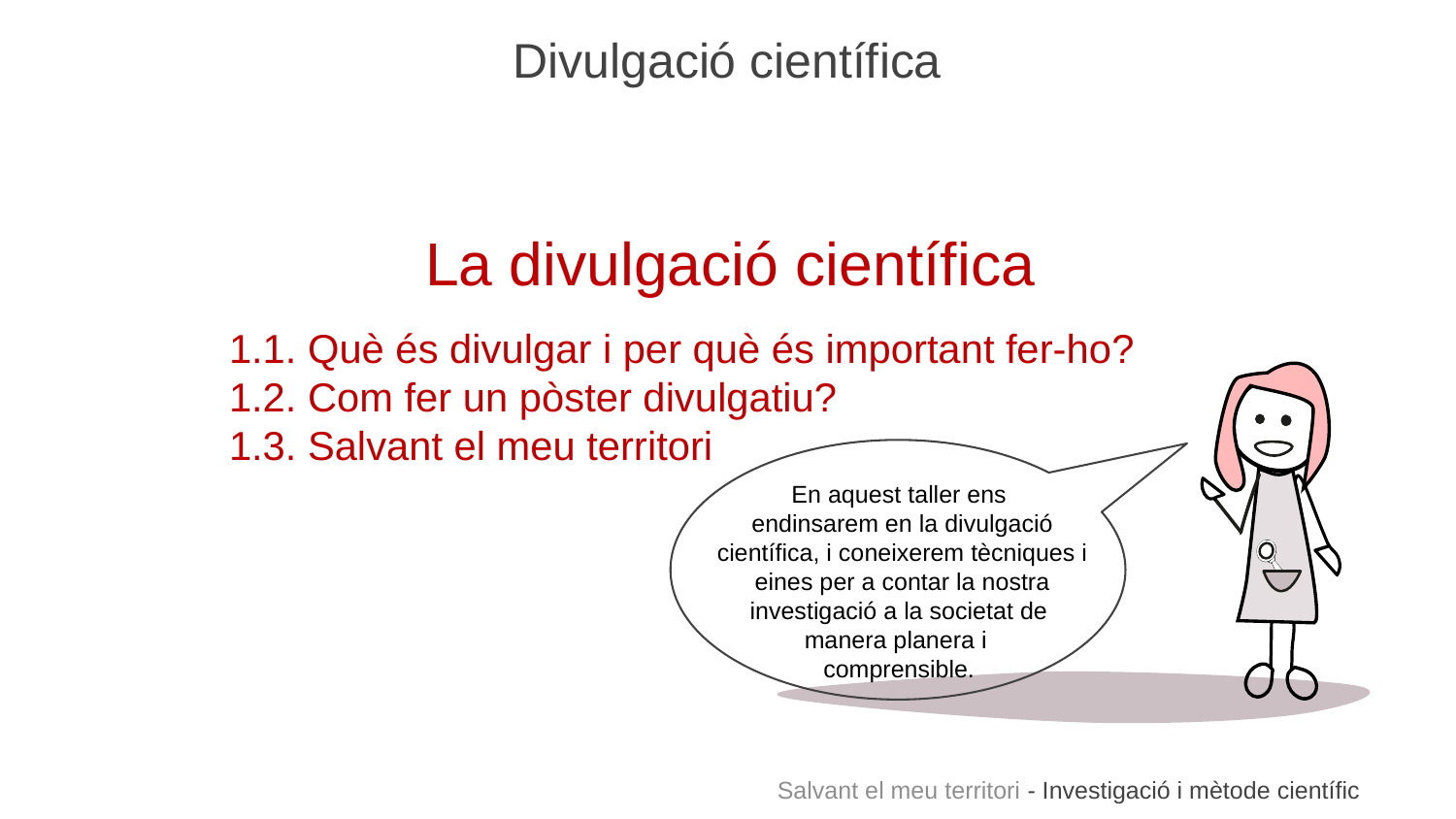

# Divulgació científica

La divulgació científica
1.1. Què és divulgar i per què és important fer-ho?
1.2. Com fer un pòster divulgatiu?
1.3. Salvant el meu territori

En aquest taller ens
 endinsarem en la divulgació
 científica, i coneixerem tècniques i
 eines per a contar la nostra
investigació a la societat de manera planera i
comprensible.

Salvant el meu territori - Investigació i mètode científic